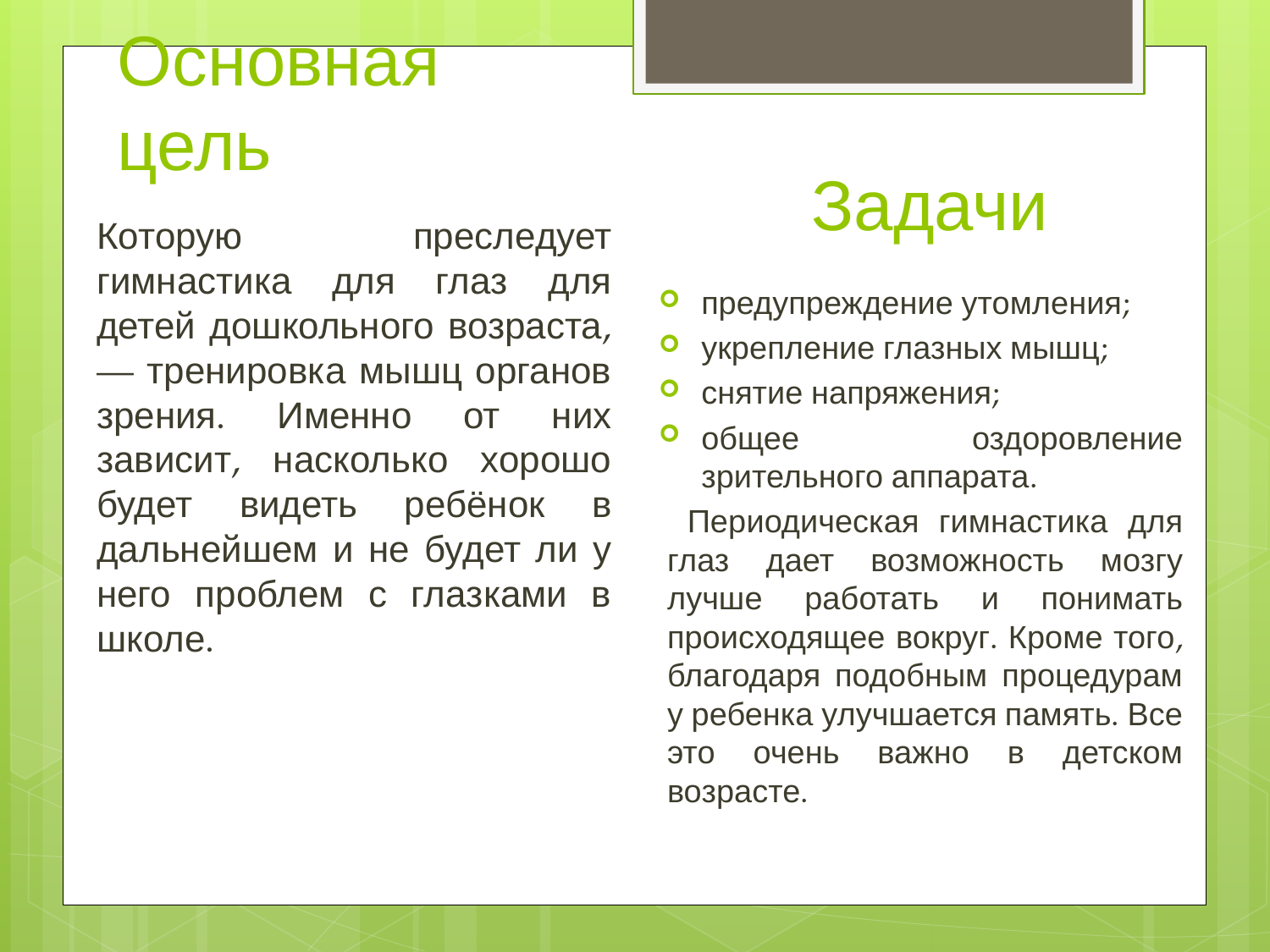

# Основная цель
Задачи
Которую преследует гимнастика для глаз для детей дошкольного возраста, — тренировка мышц органов зрения. Именно от них зависит, насколько хорошо будет видеть ребёнок в дальнейшем и не будет ли у него проблем с глазками в школе.
предупреждение утомления;
укрепление глазных мышц;
снятие напряжения;
общее оздоровление зрительного аппарата.
 Периодическая гимнастика для глаз дает возможность мозгу лучше работать и понимать происходящее вокруг. Кроме того, благодаря подобным процедурам у ребенка улучшается память. Все это очень важно в детском возрасте.